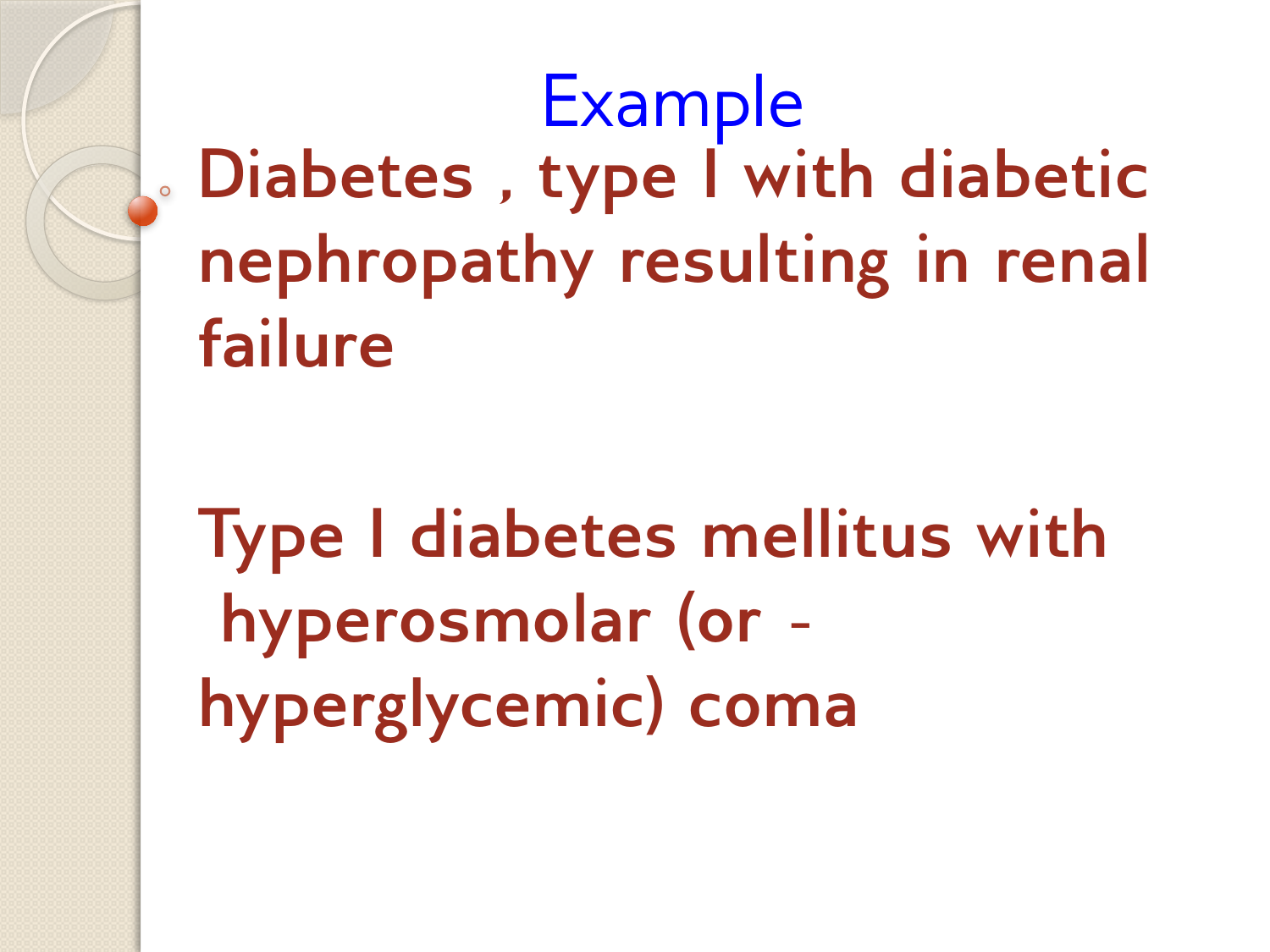

# Example
Diabetes , type I with diabetic nephropathy resulting in renal failure

Type I diabetes mellitus with     hyperosmolar (or - hyperglycemic) coma